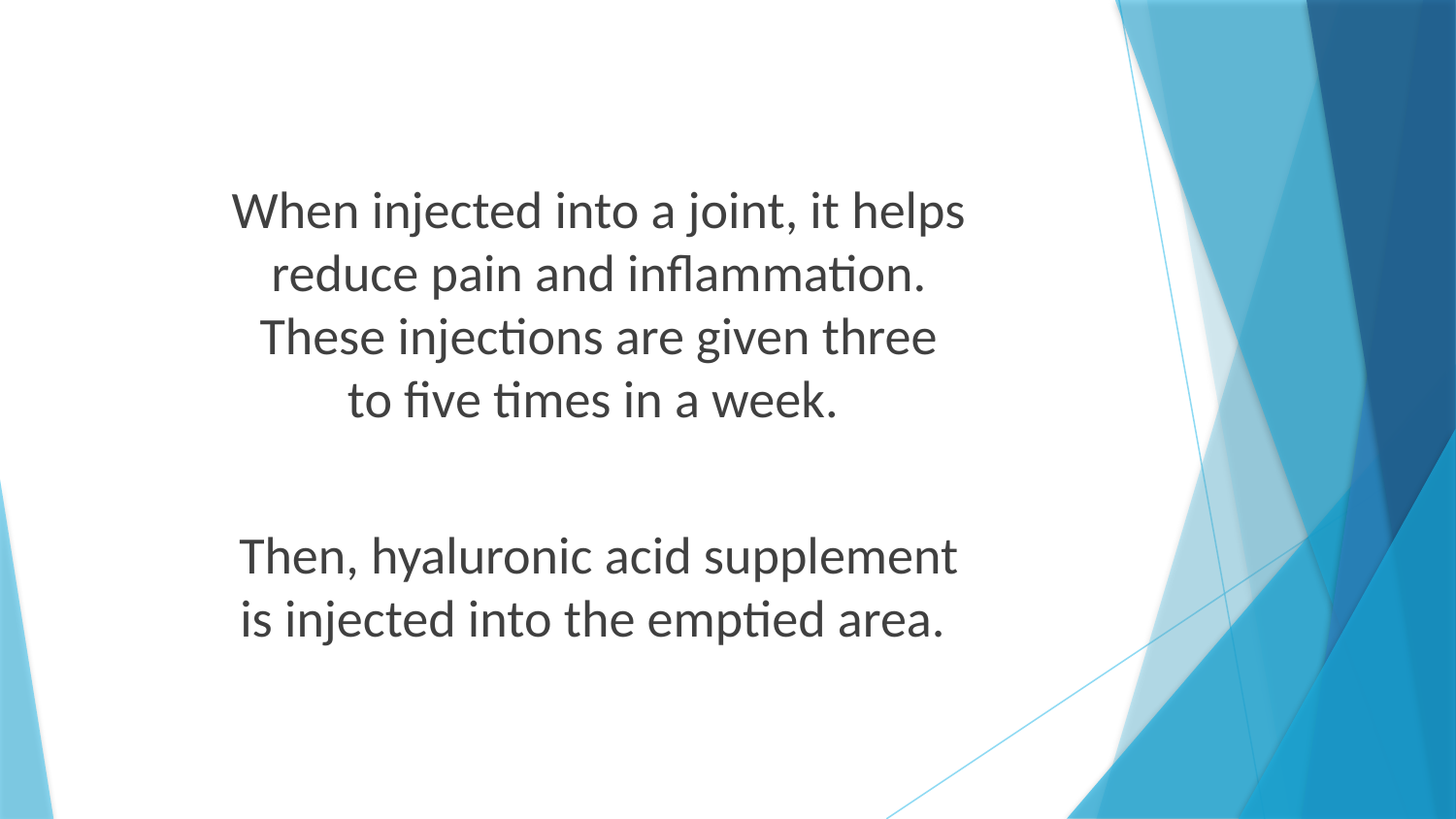

When injected into a joint, it helps
reduce pain and inflammation.
These injections are given three
to five times in a week.

Then, hyaluronic acid supplement
is injected into the emptied area.